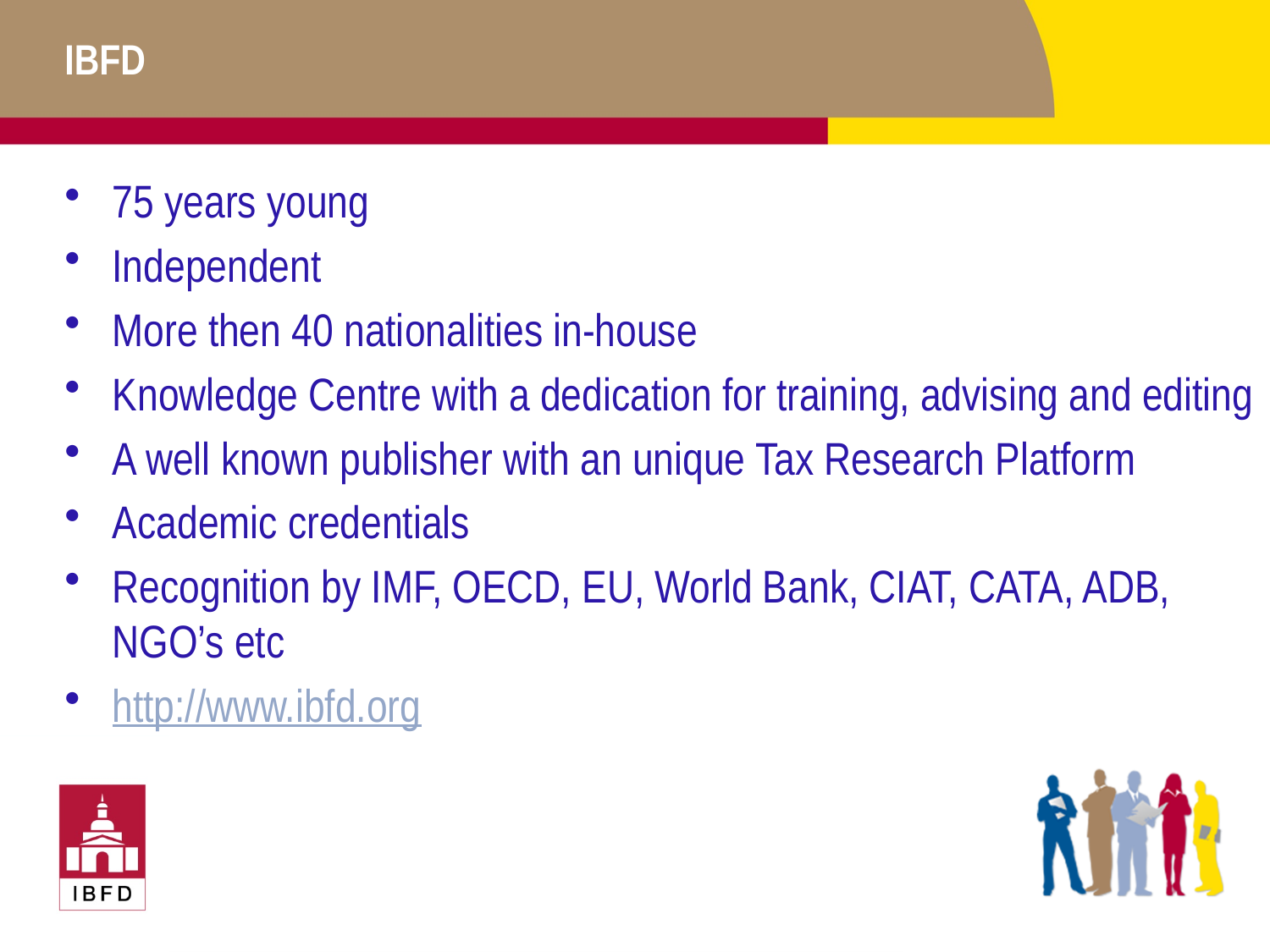

# IBFD
75 years young
Independent
More then 40 nationalities in-house
Knowledge Centre with a dedication for training, advising and editing
A well known publisher with an unique Tax Research Platform
Academic credentials
Recognition by IMF, OECD, EU, World Bank, CIAT, CATA, ADB, NGO’s etc
http://www.ibfd.org